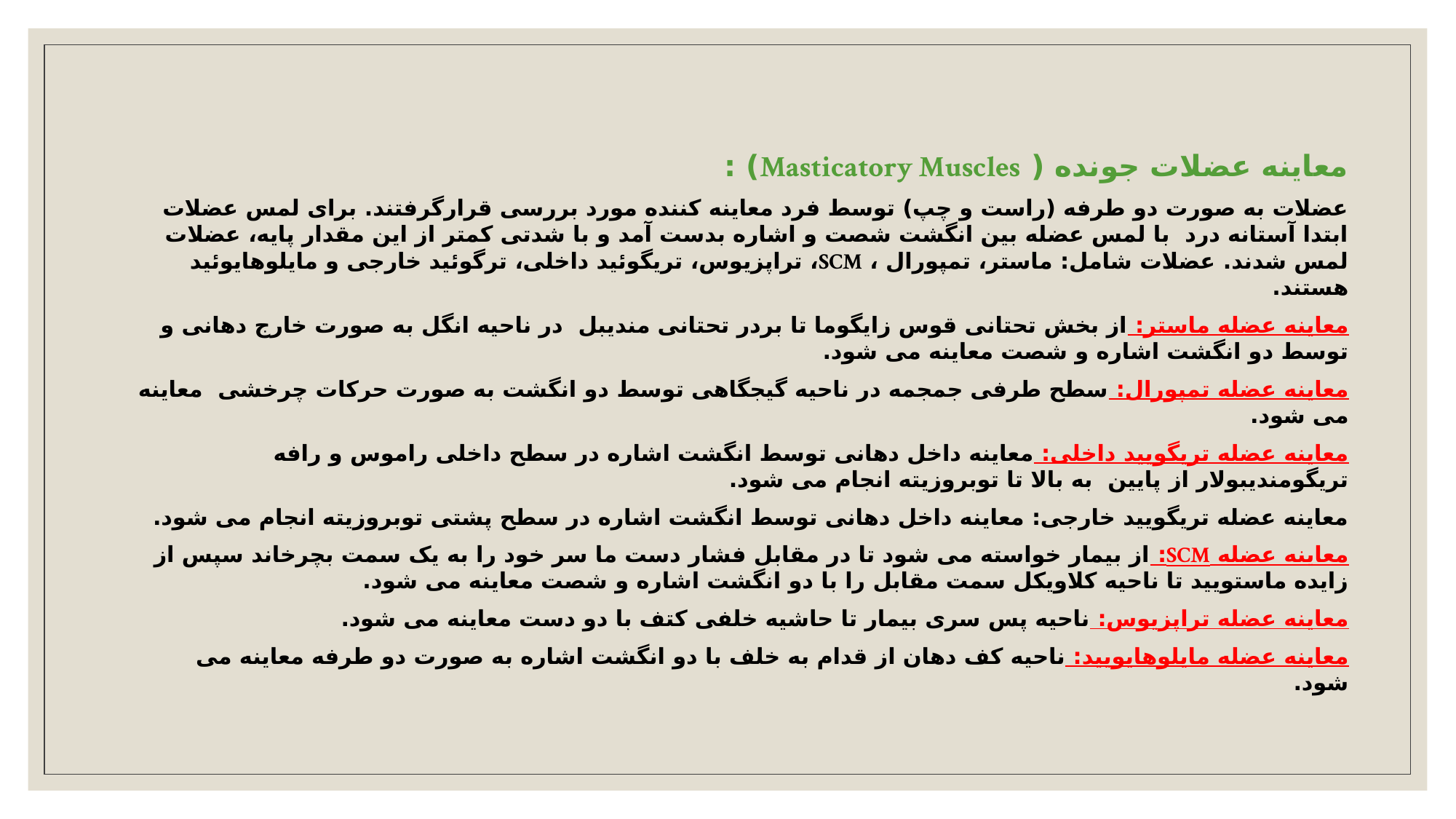

معاینه عضلات جونده ( Masticatory Muscles) :
عضلات به صورت دو طرفه (راست و چپ) توسط فرد معاینه کننده مورد بررسی قرارگرفتند. برای لمس عضلات ابتدا آستانه درد  با لمس عضله بین انگشت شصت و اشاره بدست آمد و با شدتی کمتر از این مقدار پایه، عضلات لمس شدند. عضلات شامل: ماستر، تمپورال ، SCM، تراپزیوس، تریگوئید داخلی، ترگوئید خارجی و مایلوهایوئید هستند.
معاینه عضله ماستر: از بخش تحتانی قوس زایگوما تا بردر تحتانی مندیبل  در ناحیه انگل به صورت خارج دهانی و توسط دو انگشت اشاره و شصت معاینه می شود.
معاینه عضله تمپورال: سطح طرفی جمجمه در ناحیه گیجگاهی توسط دو انگشت به صورت حرکات چرخشی  معاینه می شود.
معاینه عضله تریگویید داخلی: معاینه داخل دهانی توسط انگشت اشاره در سطح داخلی راموس و رافه تریگومندیبولار از پایین  به بالا تا توبروزیته انجام می شود.
معاینه عضله تریگویید خارجی: معاینه داخل دهانی توسط انگشت اشاره در سطح پشتی توبروزیته انجام می شود.
معاینه عضله SCM: از بیمار خواسته می شود تا در مقابل فشار دست ما سر خود را به یک سمت بچرخاند سپس از زایده ماستویید تا ناحیه کلاویکل سمت مقابل را با دو انگشت اشاره و شصت معاینه می شود.
معاینه عضله تراپزیوس: ناحیه پس سری بیمار تا حاشیه خلفی کتف با دو دست معاینه می شود.
معاینه عضله مایلوهایویید: ناحیه کف دهان از قدام به خلف با دو انگشت اشاره به صورت دو طرفه معاینه می شود.